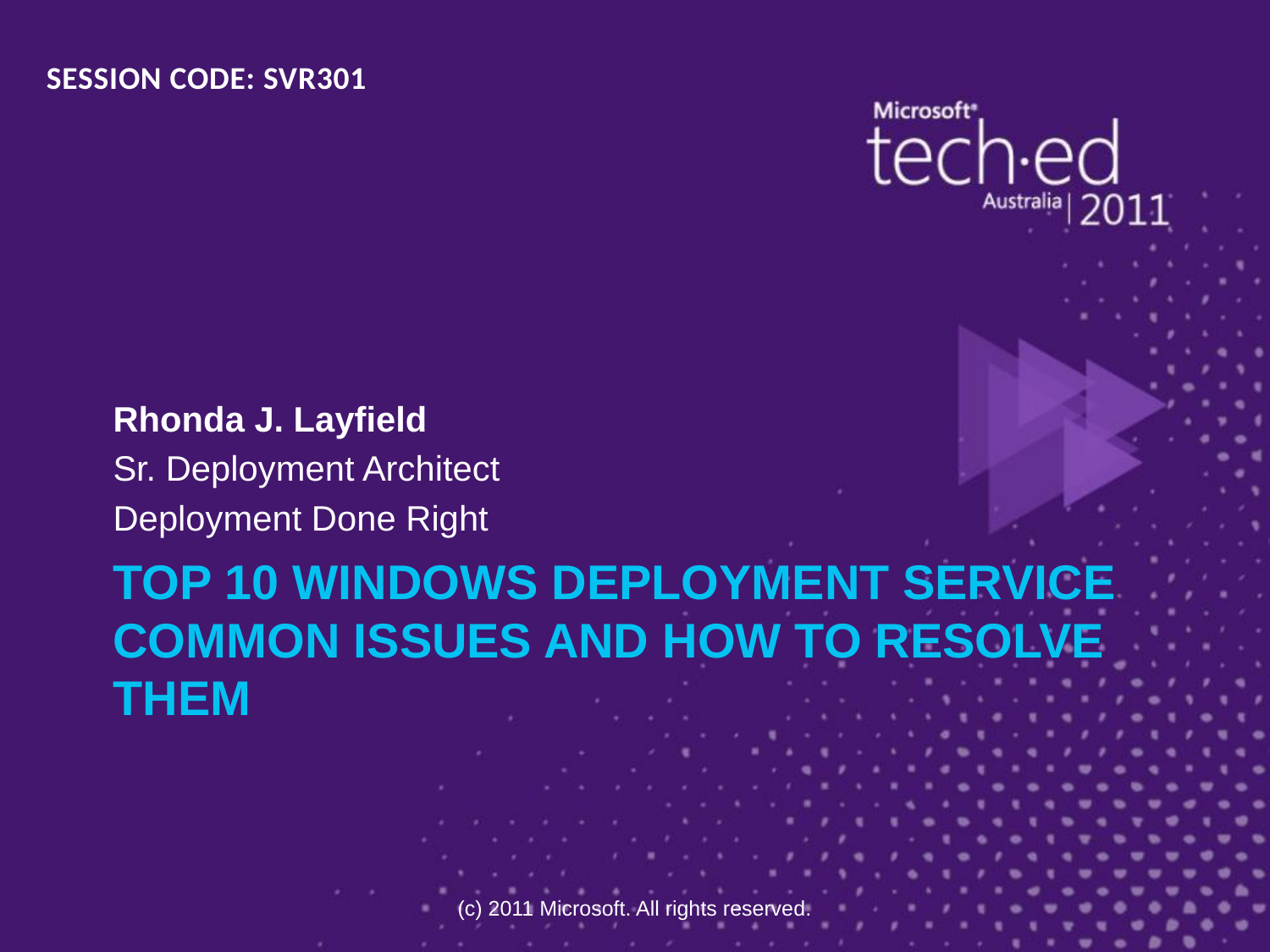

SESSION CODE: SVR301
Rhonda J. Layfield
Sr. Deployment Architect
Deployment Done Right
# Top 10 Windows Deployment Service Common Issues and How to Resolve Them
(c) 2011 Microsoft. All rights reserved.